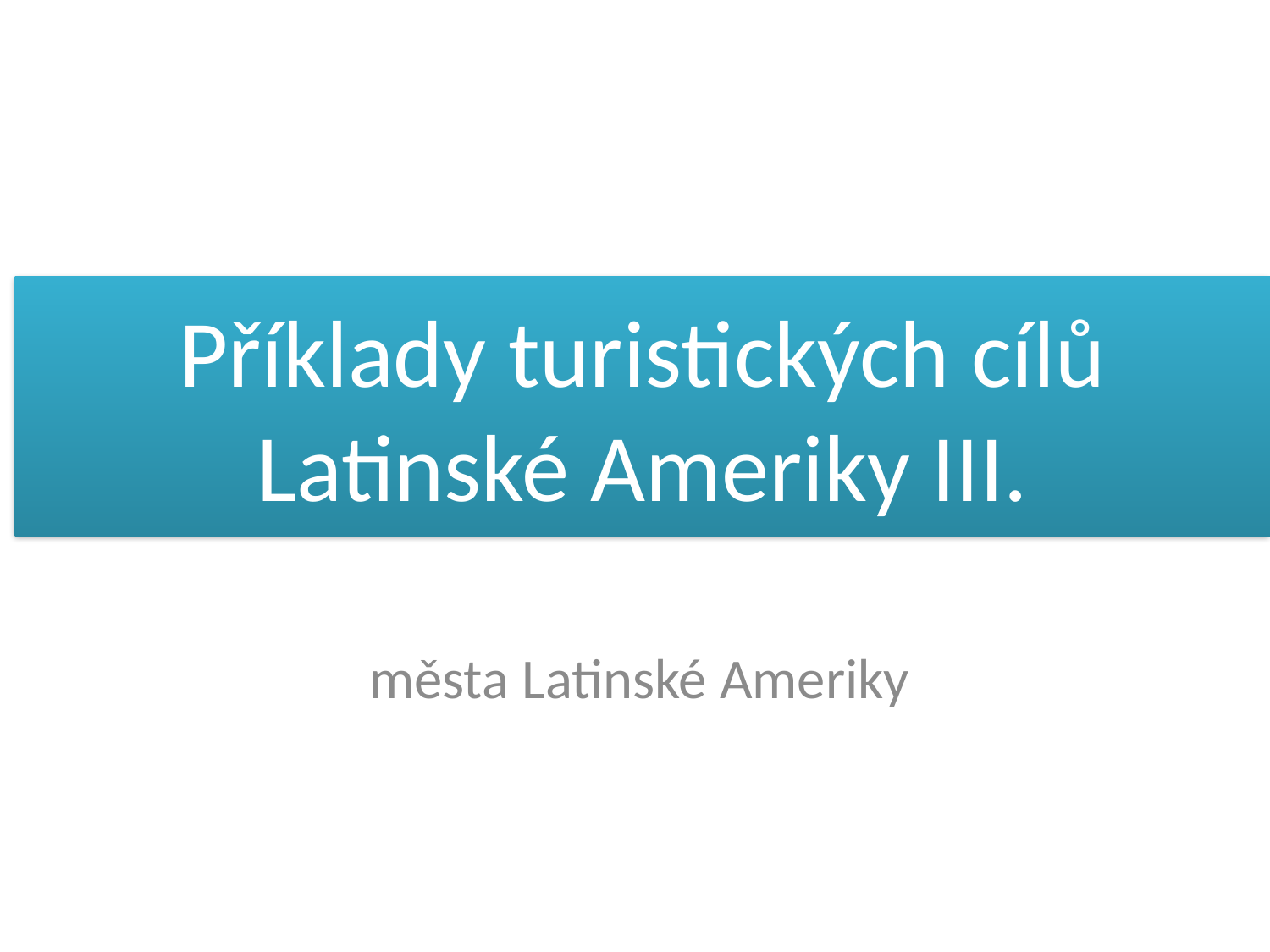

# Příklady turistických cílů Latinské Ameriky III.
města Latinské Ameriky